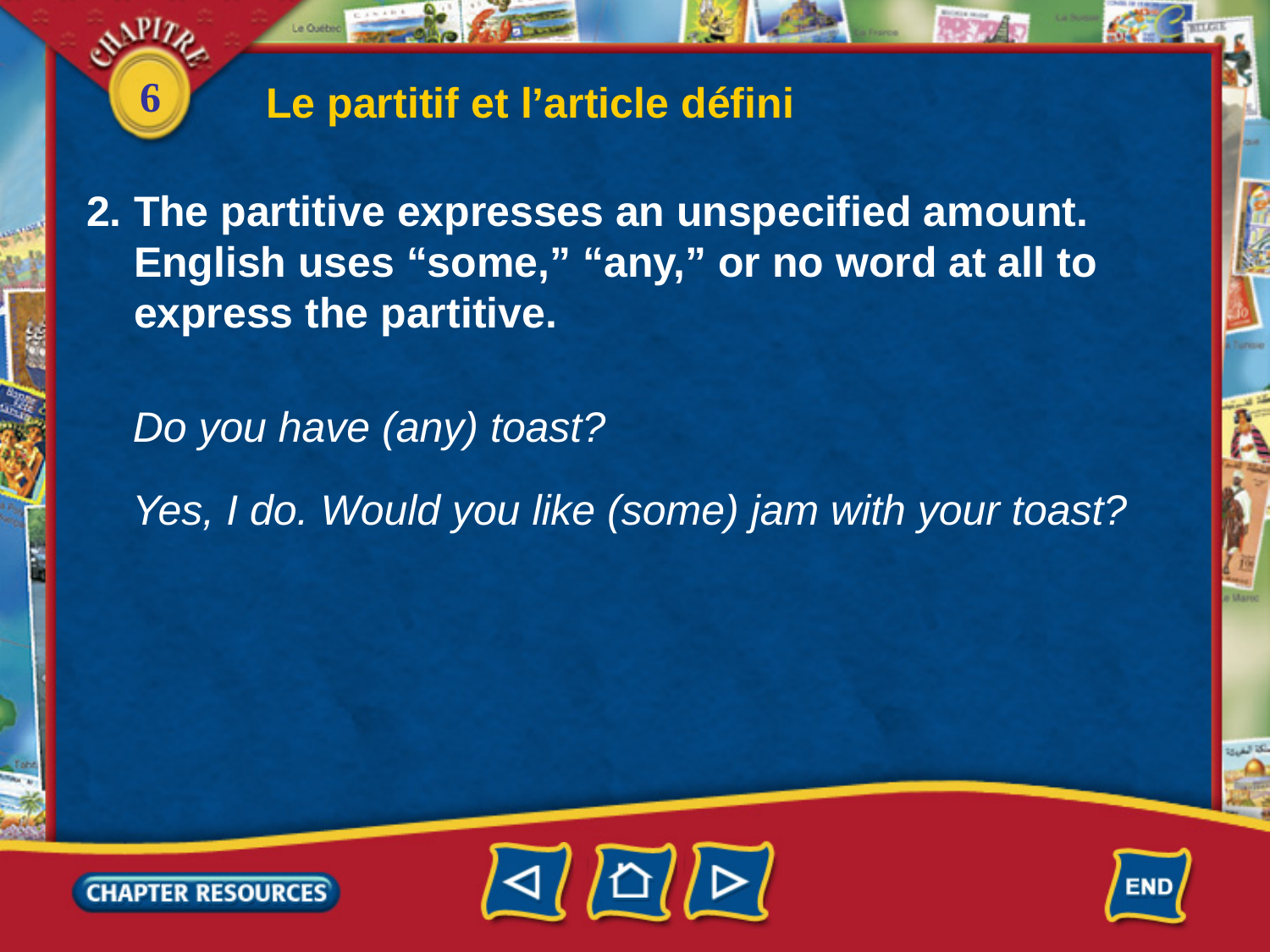

Le partitif et l’article défini
2. The partitive expresses an unspecified amount.
    English uses “some,” “any,” or no word at all to
    express the partitive.
Do you have (any) toast?
Yes, I do. Would you like (some) jam with your toast?